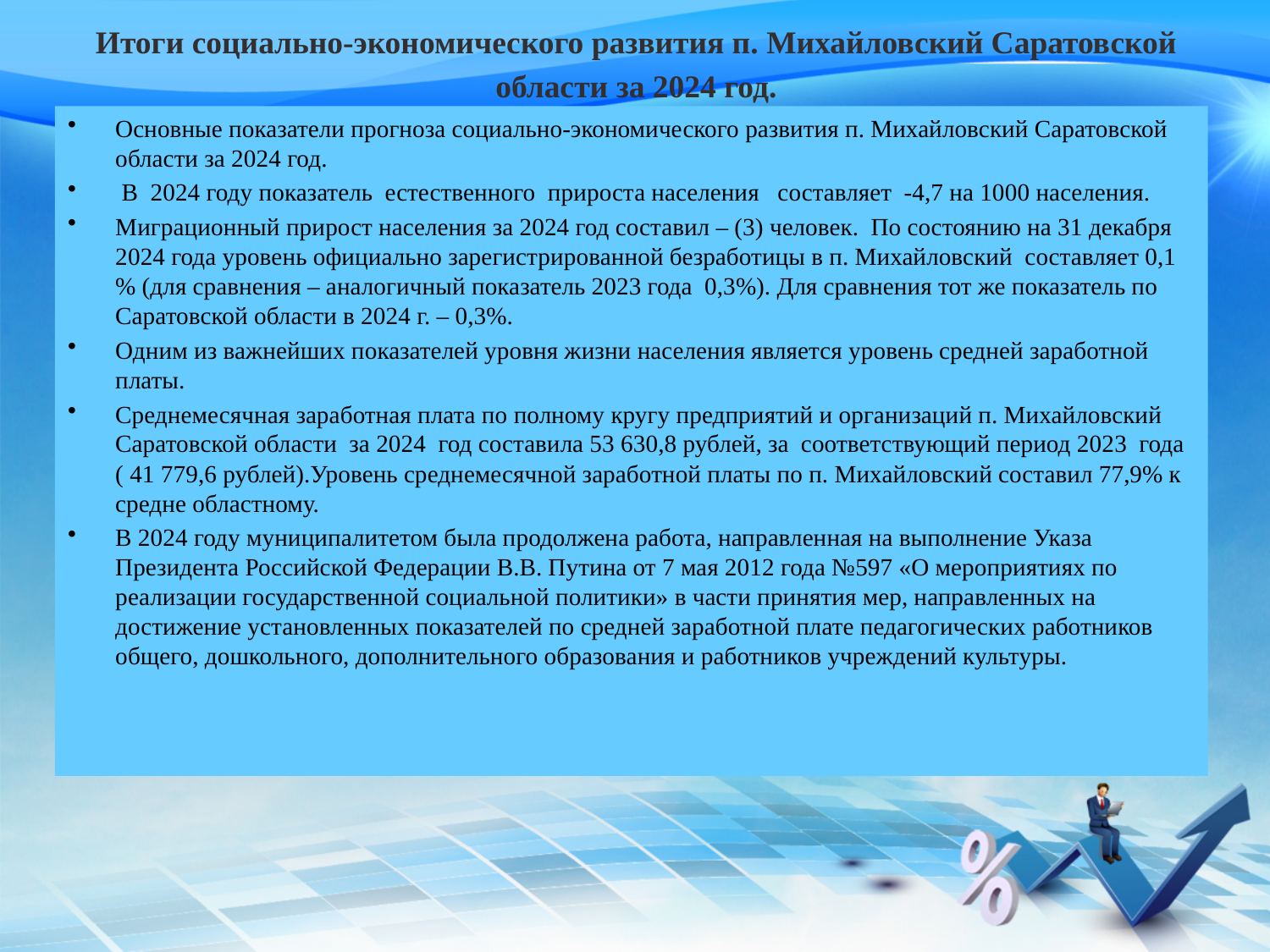

# Итоги социально-экономического развития п. Михайловский Саратовской области за 2024 год.
Основные показатели прогноза социально-экономического развития п. Михайловский Саратовской области за 2024 год.
 В  2024 году показатель  естественного  прироста населения   составляет  -4,7 на 1000 населения.
Миграционный прирост населения за 2024 год составил – (3) человек.  По состоянию на 31 декабря  2024 года уровень официально зарегистрированной безработицы в п. Михайловский  составляет 0,1 % (для сравнения – аналогичный показатель 2023 года  0,3%). Для сравнения тот же показатель по Саратовской области в 2024 г. – 0,3%.
Одним из важнейших показателей уровня жизни населения является уровень средней заработной платы.
Среднемесячная заработная плата по полному кругу предприятий и организаций п. Михайловский Саратовской области  за 2024  год составила 53 630,8 рублей, за  соответствующий период 2023  года ( 41 779,6 рублей).Уровень среднемесячной заработной платы по п. Михайловский составил 77,9% к средне областному.
В 2024 году муниципалитетом была продолжена работа, направленная на выполнение Указа Президента Российской Федерации В.В. Путина от 7 мая 2012 года №597 «О мероприятиях по реализации государственной социальной политики» в части принятия мер, направленных на достижение установленных показателей по средней заработной плате педагогических работников общего, дошкольного, дополнительного образования и работников учреждений культуры.